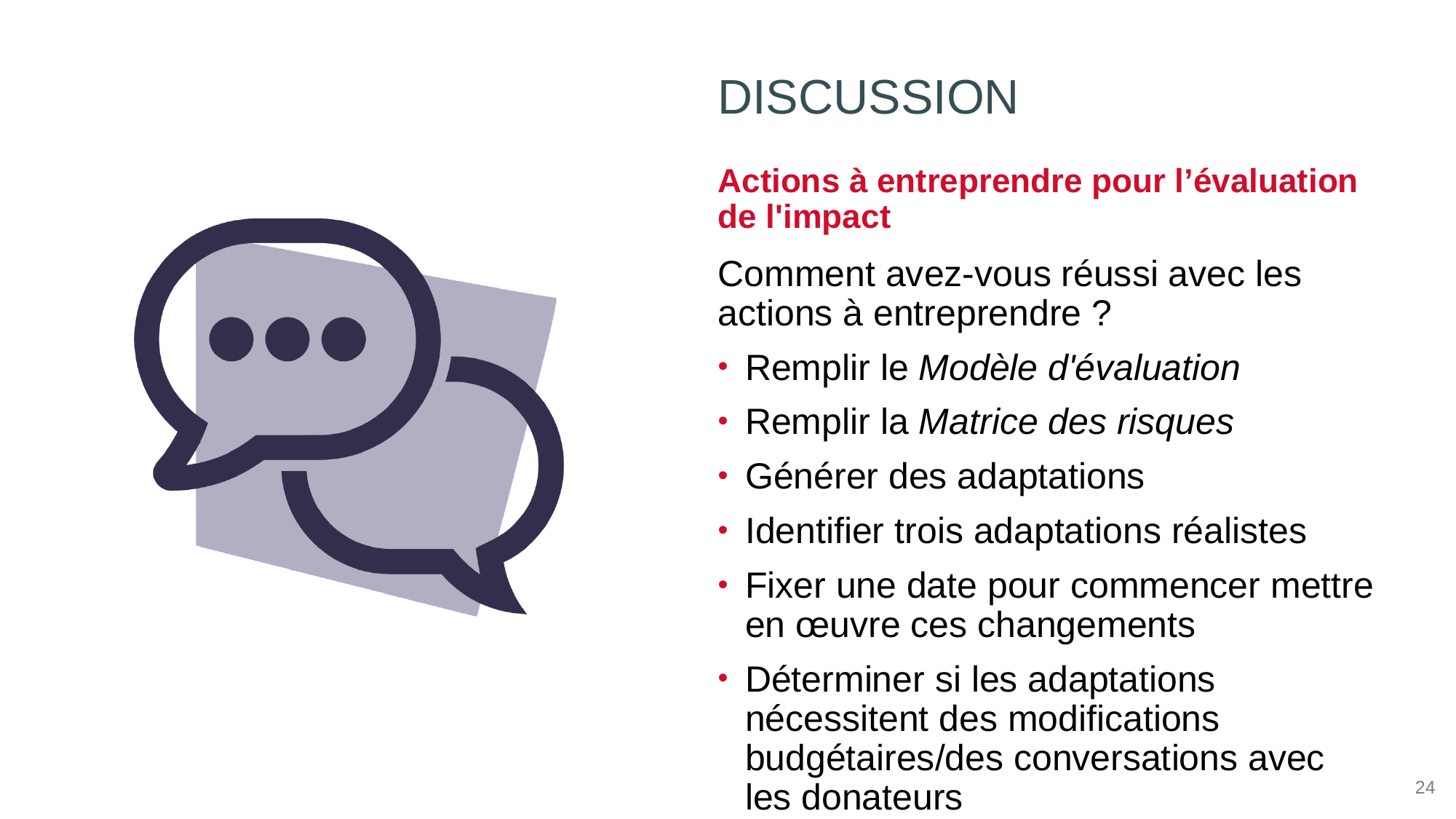

Actions à entreprendre pour l’évaluation de l'impact
Comment avez-vous réussi avec les actions à entreprendre ?
Remplir le Modèle d'évaluation
Remplir la Matrice des risques
Générer des adaptations
Identifier trois adaptations réalistes
Fixer une date pour commencer mettre en œuvre ces changements
Déterminer si les adaptations nécessitent des modifications budgétaires/des conversations avec les donateurs

24